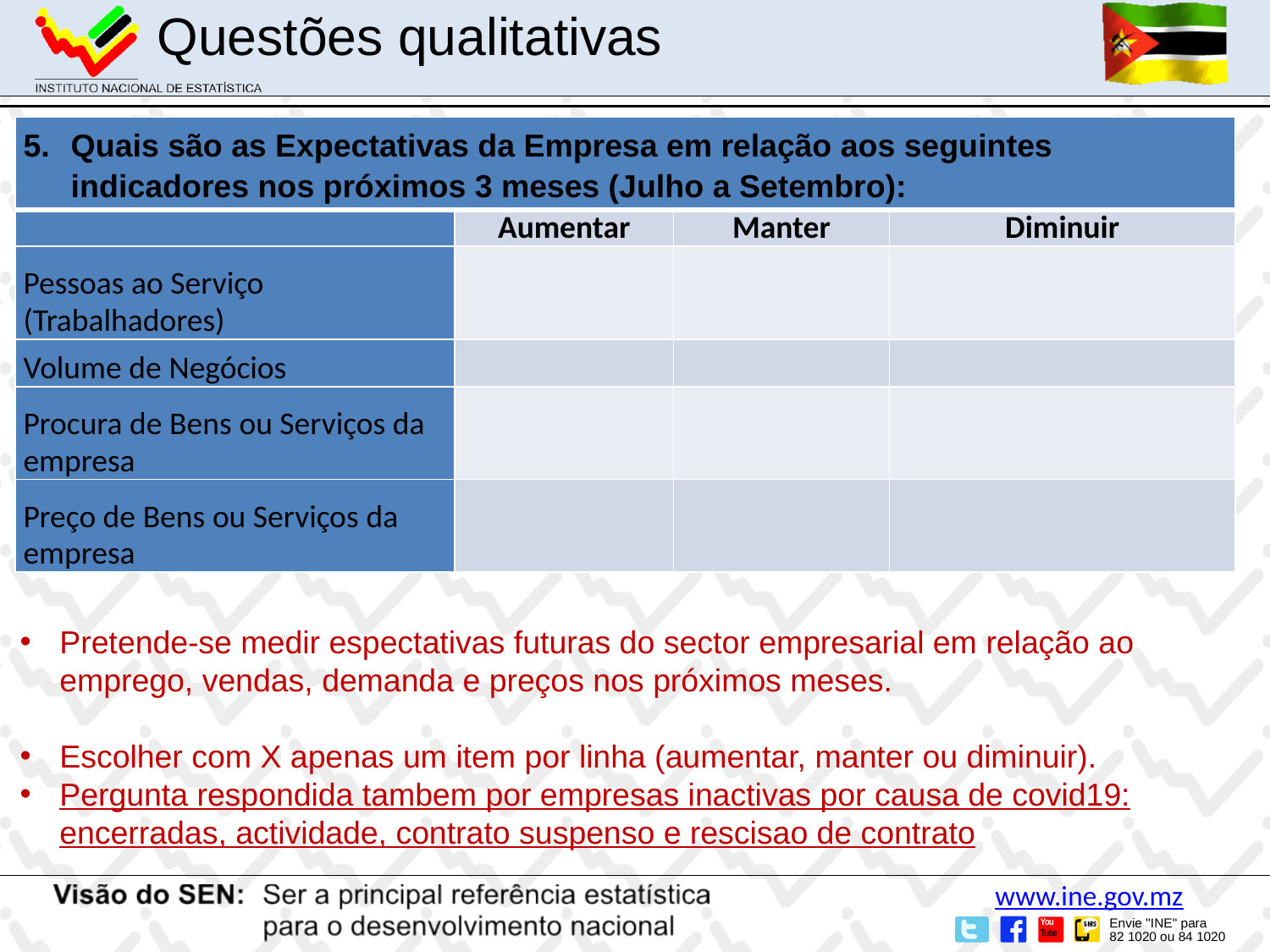

Questões qualitativas
| Quais são as Expectativas da Empresa em relação aos seguintes indicadores nos próximos 3 meses (Julho a Setembro): |  |  |  |
| --- | --- | --- | --- |
|  | Aumentar | Manter | Diminuir |
| Pessoas ao Serviço (Trabalhadores) |  |  |  |
| Volume de Negócios |  |  |  |
| Procura de Bens ou Serviços da empresa |  |  |  |
| Preço de Bens ou Serviços da empresa |  |  |  |
Pretende-se medir espectativas futuras do sector empresarial em relação ao emprego, vendas, demanda e preços nos próximos meses.

Escolher com X apenas um item por linha (aumentar, manter ou diminuir).
Pergunta respondida tambem por empresas inactivas por causa de covid19: encerradas, actividade, contrato suspenso e rescisao de contrato